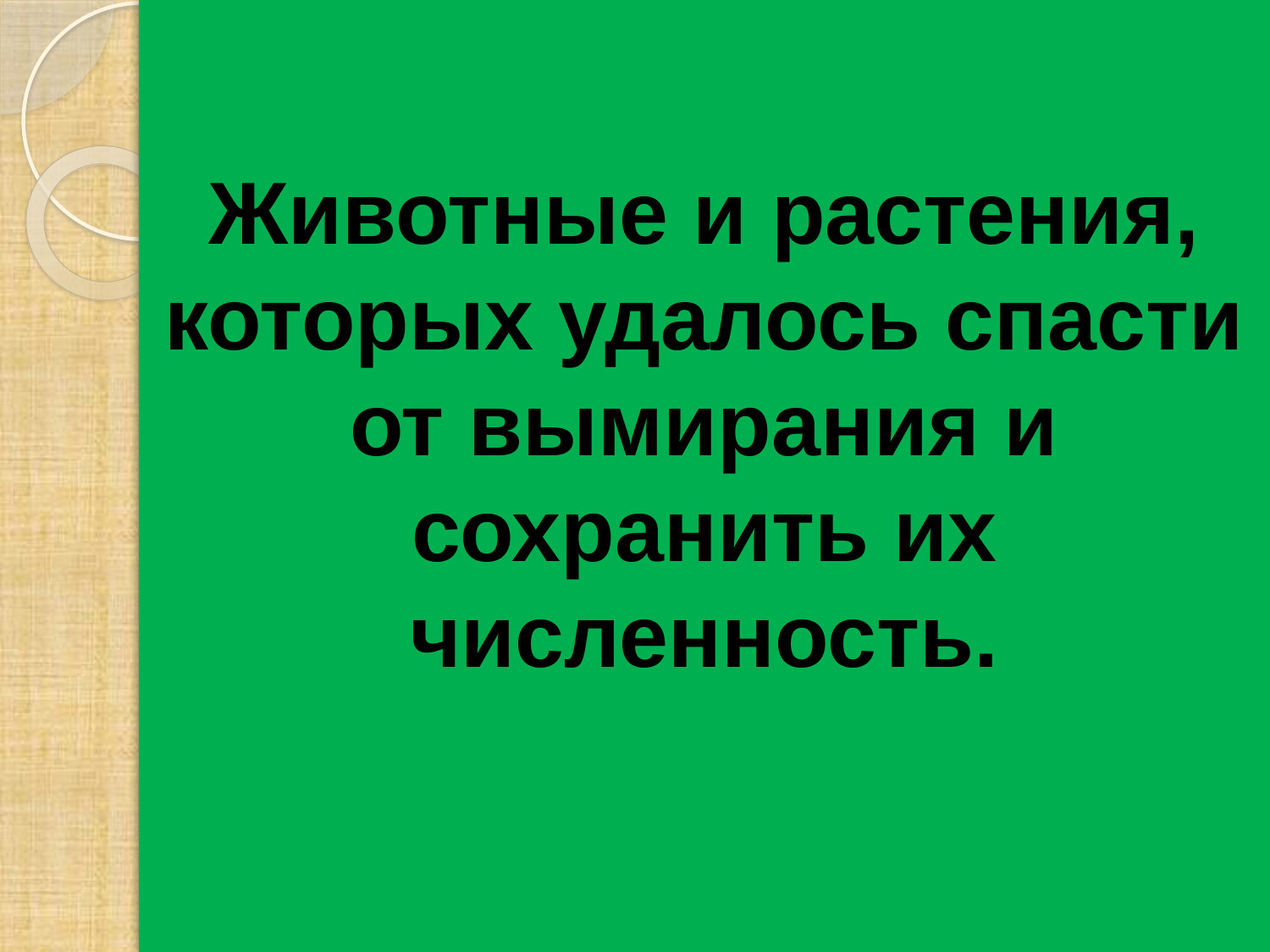

Животные и растения, которых удалось спасти от вымирания и сохранить их численность.